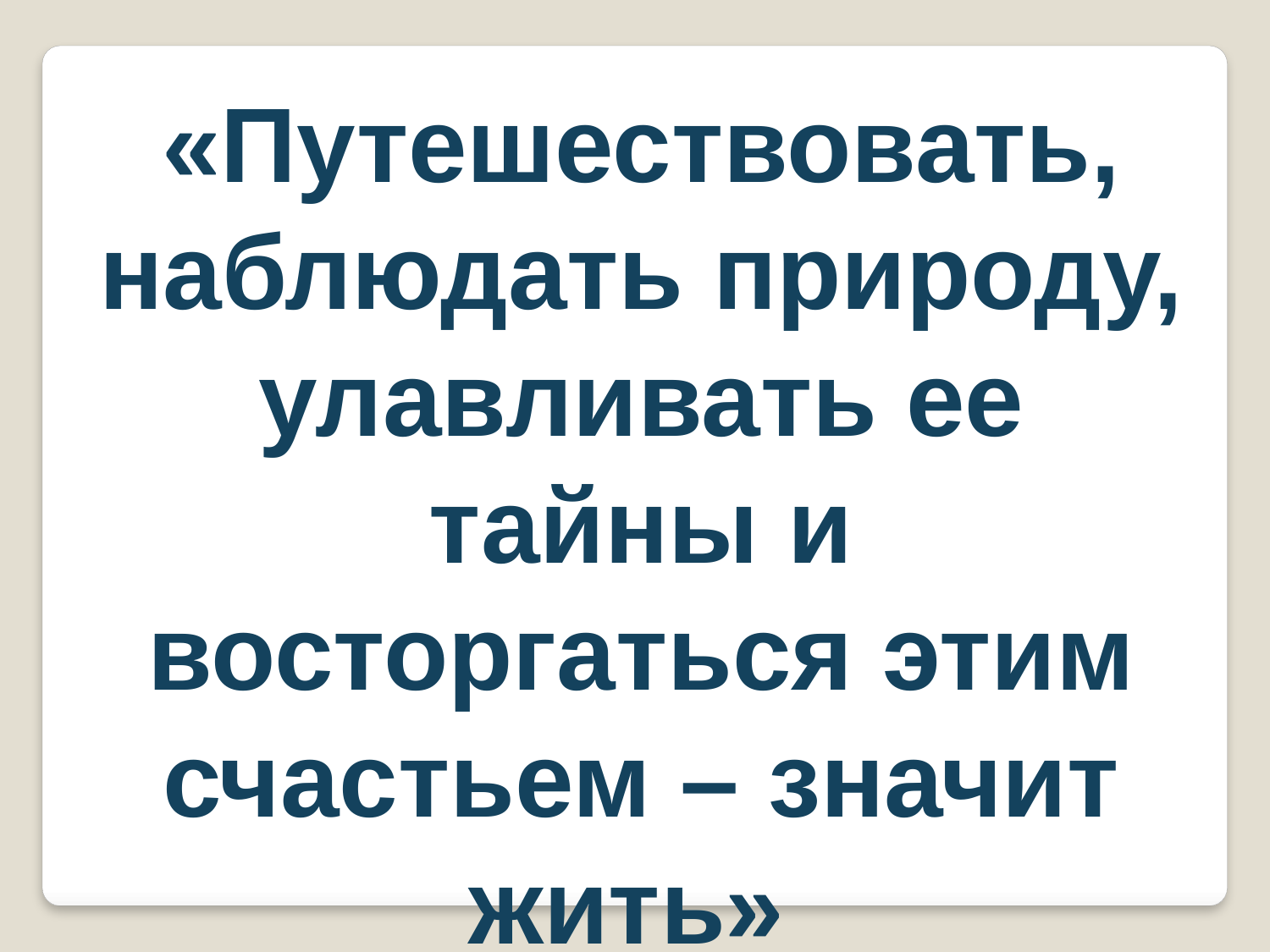

«Путешествовать, наблюдать природу, улавливать ее тайны и восторгаться этим счастьем – значит жить»
                           Ф. Геблер